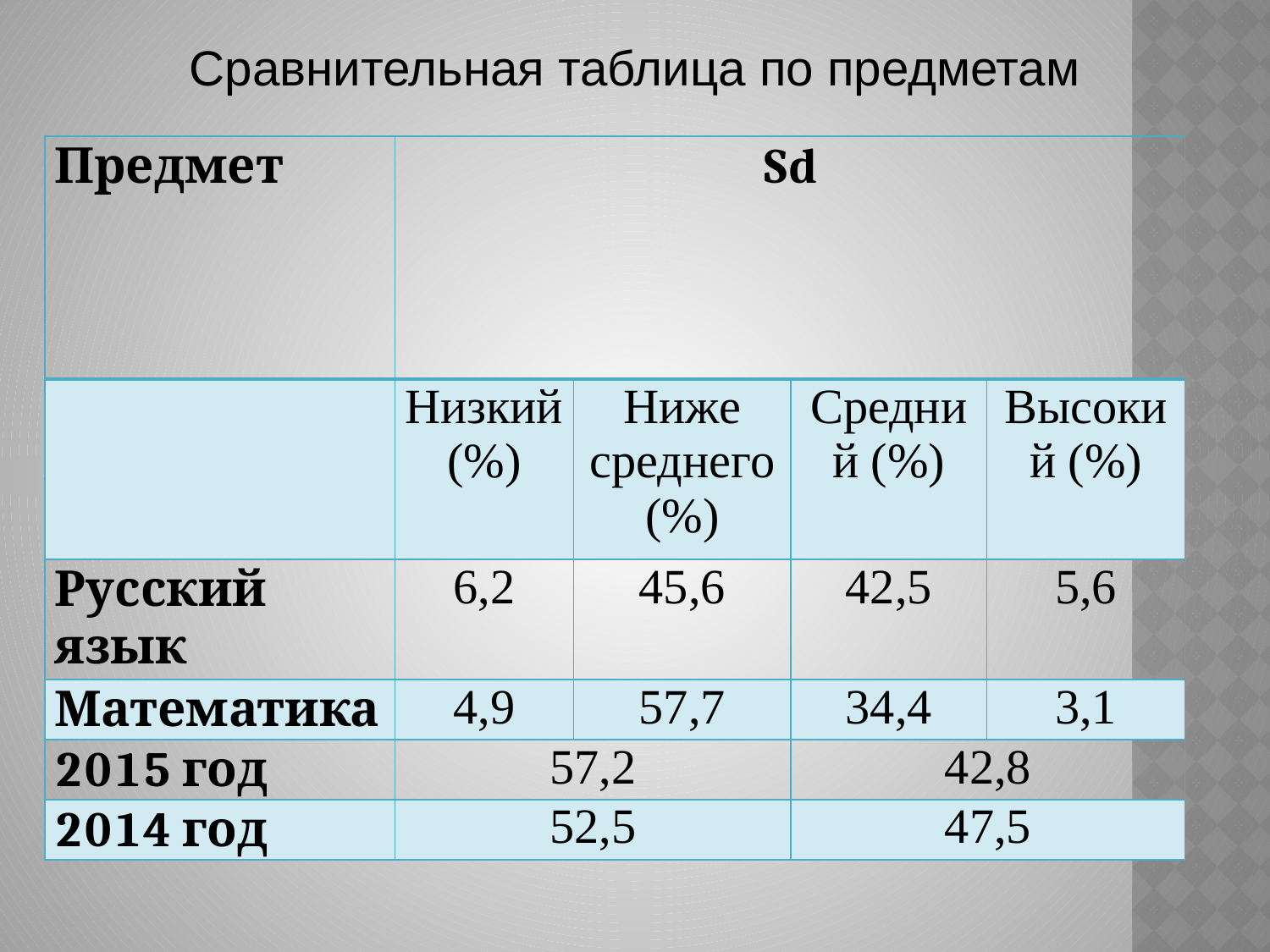

Сравнительная таблица по предметам
| Предмет | Sd |  |  |  |
| --- | --- | --- | --- | --- |
|  | Низкий (%) | Ниже среднего (%) | Средний (%) | Высокий (%) |
| Русский язык | 6,2 | 45,6 | 42,5 | 5,6 |
| Математика | 4,9 | 57,7 | 34,4 | 3,1 |
| 2015 год | 57,2 |  | 42,8 |  |
| 2014 год | 52,5 |  | 47,5 |  |